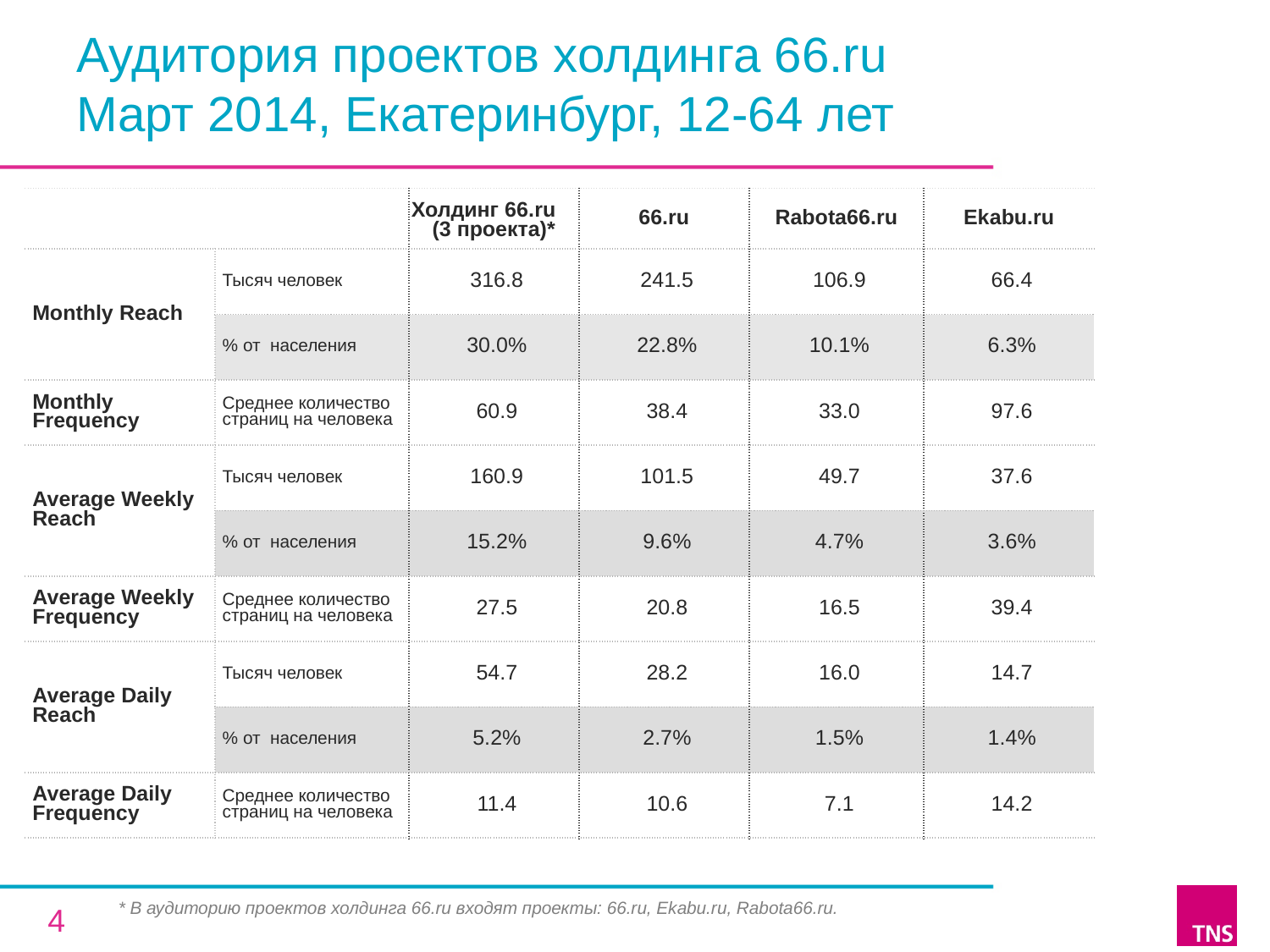

# Аудитория проектов холдинга 66.ru Март 2014, Екатеринбург, 12-64 лет
|  |  | Холдинг 66.ru (3 проекта)\* | 66.ru | Rabota66.ru | Ekabu.ru |
| --- | --- | --- | --- | --- | --- |
| Monthly Reach | Тысяч человек | 316.8 | 241.5 | 106.9 | 66.4 |
|  | % от населения | 30.0% | 22.8% | 10.1% | 6.3% |
| Monthly Frequency | Среднее количество страниц на человека | 60.9 | 38.4 | 33.0 | 97.6 |
| Average Weekly Reach | Тысяч человек | 160.9 | 101.5 | 49.7 | 37.6 |
|  | % от населения | 15.2% | 9.6% | 4.7% | 3.6% |
| Average Weekly Frequency | Среднее количество страниц на человека | 27.5 | 20.8 | 16.5 | 39.4 |
| Average Daily Reach | Тысяч человек | 54.7 | 28.2 | 16.0 | 14.7 |
|  | % от населения | 5.2% | 2.7% | 1.5% | 1.4% |
| Average Daily Frequency | Среднее количество страниц на человека | 11.4 | 10.6 | 7.1 | 14.2 |
* В аудиторию проектов холдинга 66.ru входят проекты: 66.ru, Ekabu.ru, Rabota66.ru.
4